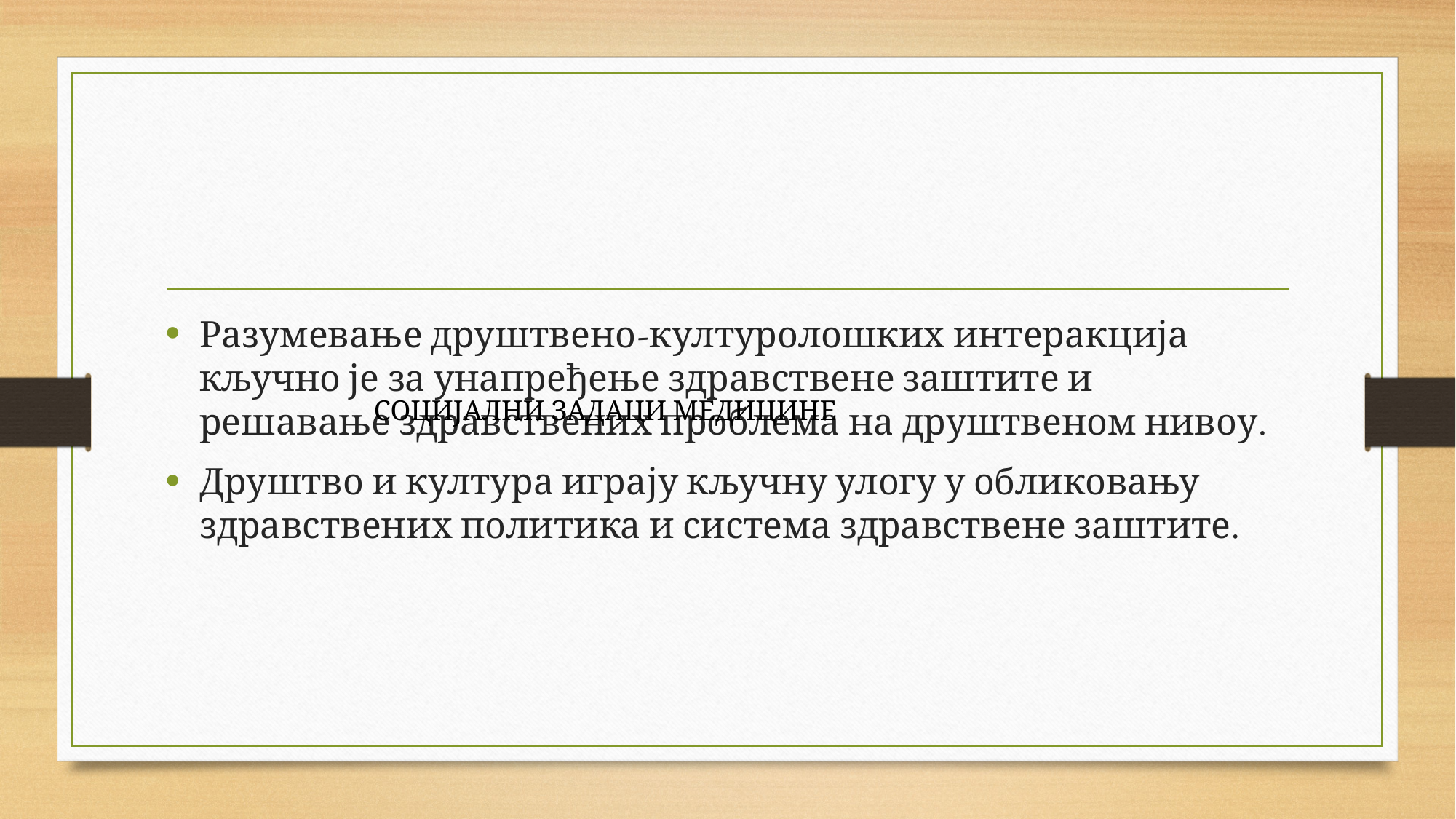

Разумевање друштвено-културолошких интеракција кључно је за унапређење здравствене заштите и решавање здравствених проблема на друштвеном нивоу.
Друштво и култура играју кључну улогу у обликовању здравствених политика и система здравствене заштите.

СОЦИЈАЛНИ ЗАДАЦИ МЕДИЦИНЕ